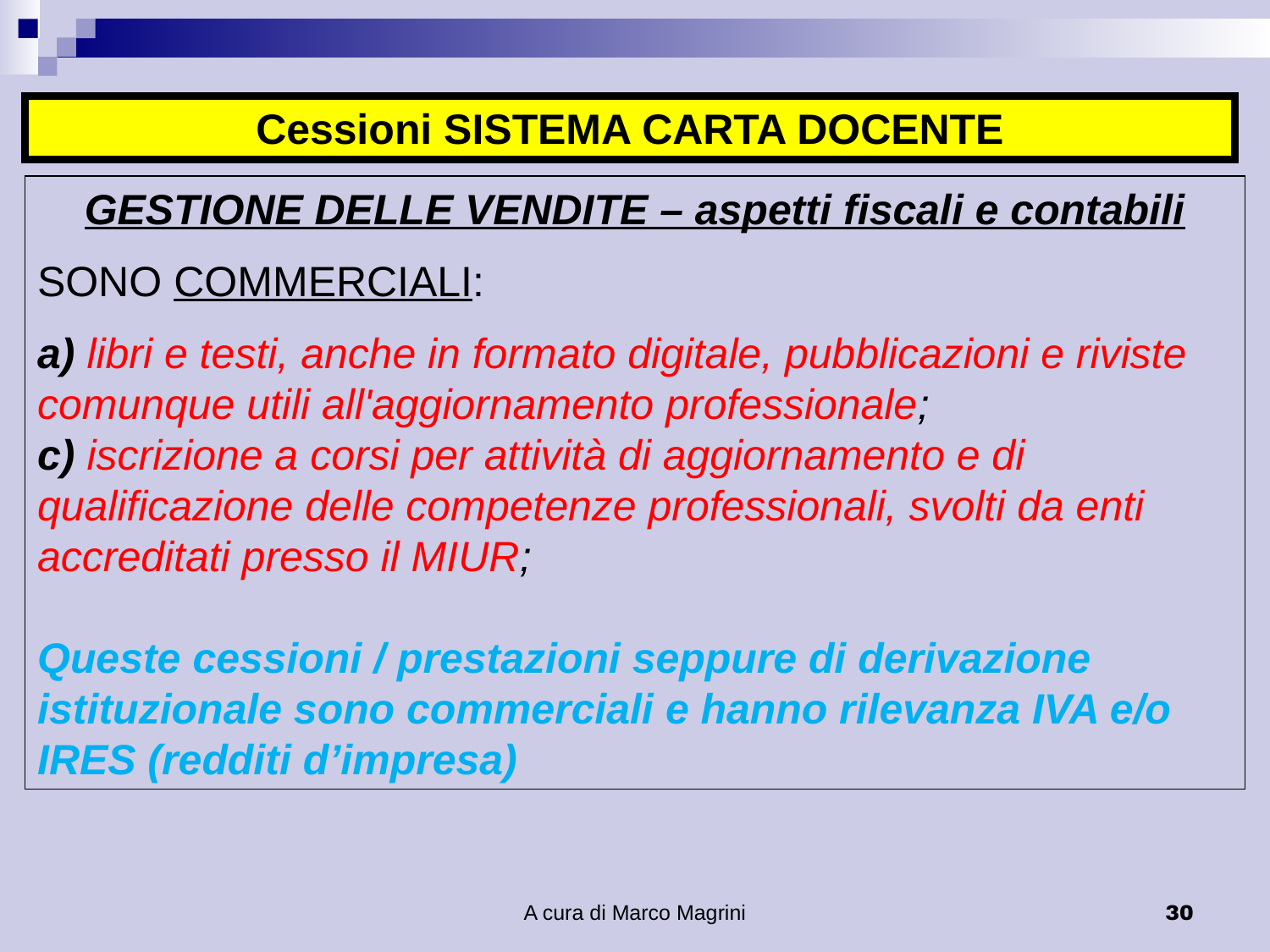

Cessioni SISTEMA CARTA DOCENTE
GESTIONE DELLE VENDITE – aspetti fiscali e contabili

SONO COMMERCIALI:

a) libri e testi, anche in formato digitale, pubblicazioni e riviste comunque utili all'aggiornamento professionale;
c) iscrizione a corsi per attività di aggiornamento e di qualificazione delle competenze professionali, svolti da enti accreditati presso il MIUR;

Queste cessioni / prestazioni seppure di derivazione istituzionale sono commerciali e hanno rilevanza IVA e/o IRES (redditi d’impresa)

A cura di Marco Magrini
30